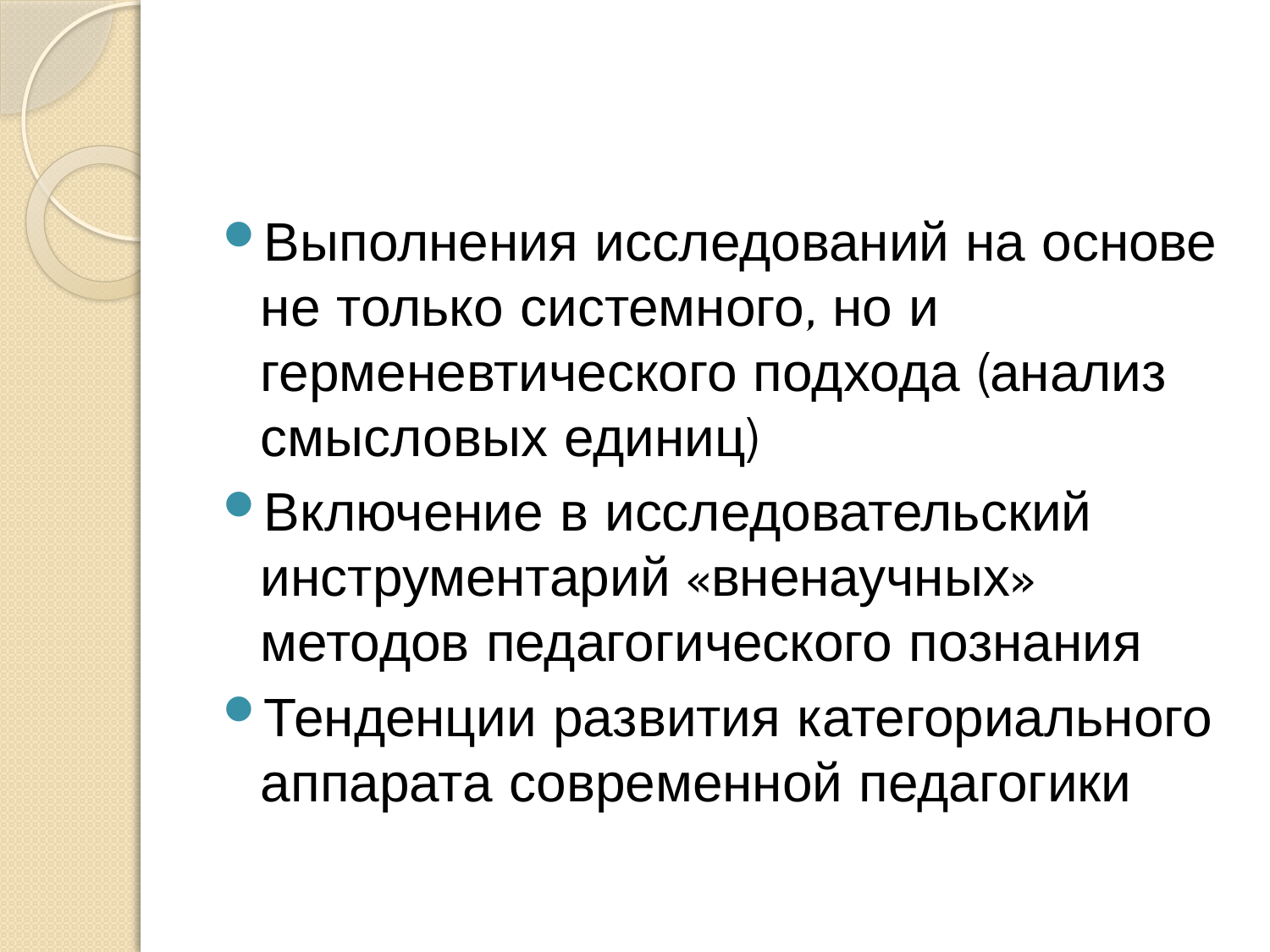

#
Выполнения исследований на основе не только системного, но и герменевтического подхода (анализ смысловых единиц)
Включение в исследовательский инструментарий «вненаучных» методов педагогического познания
Тенденции развития категориального аппарата современной педагогики